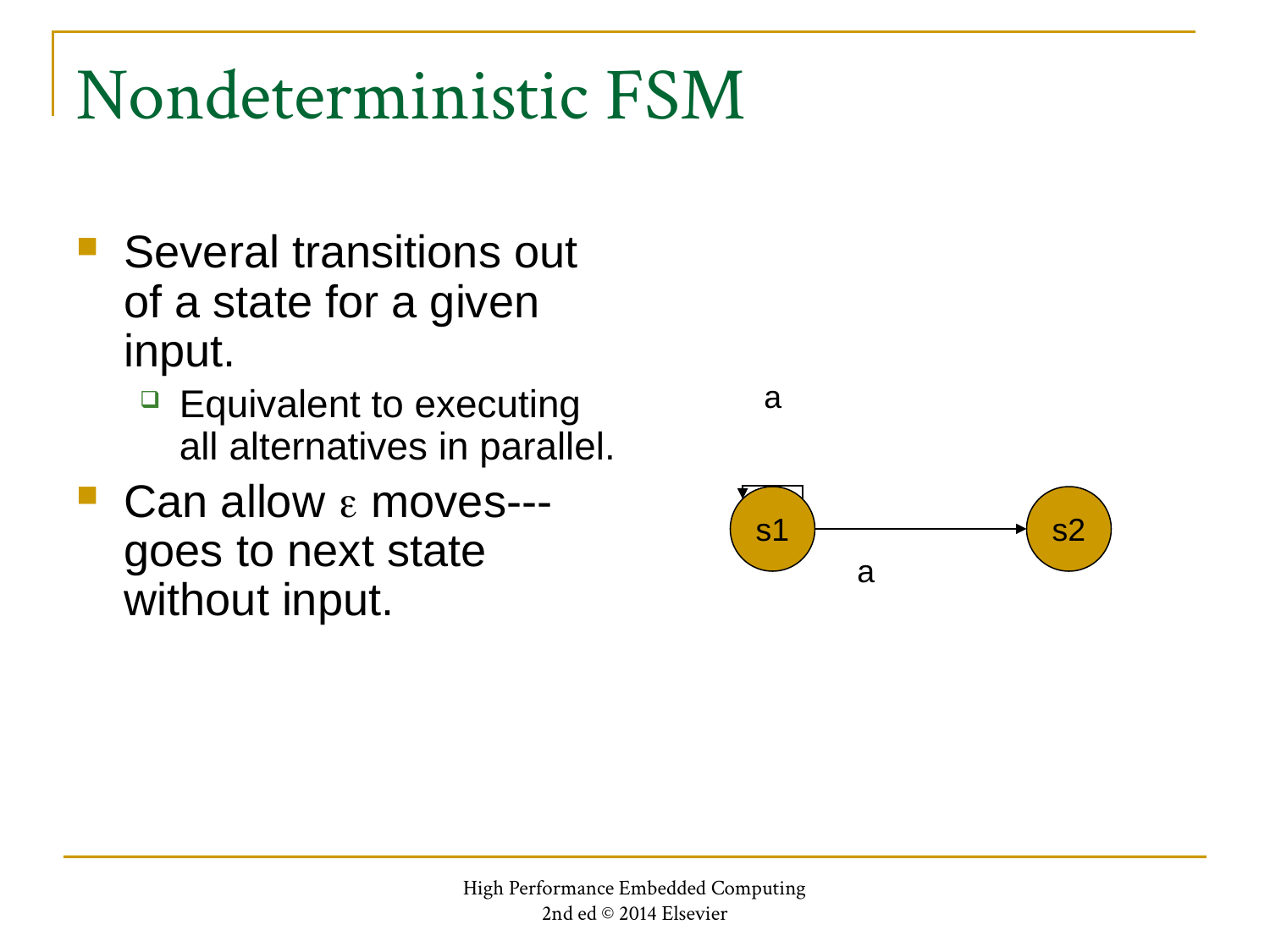

# Nondeterministic FSM
Several transitions out of a state for a given input.
Equivalent to executing all alternatives in parallel.
Can allow ε moves---goes to next state without input.
a
s1
s2
a
High Performance Embedded Computing 2nd ed © 2014 Elsevier